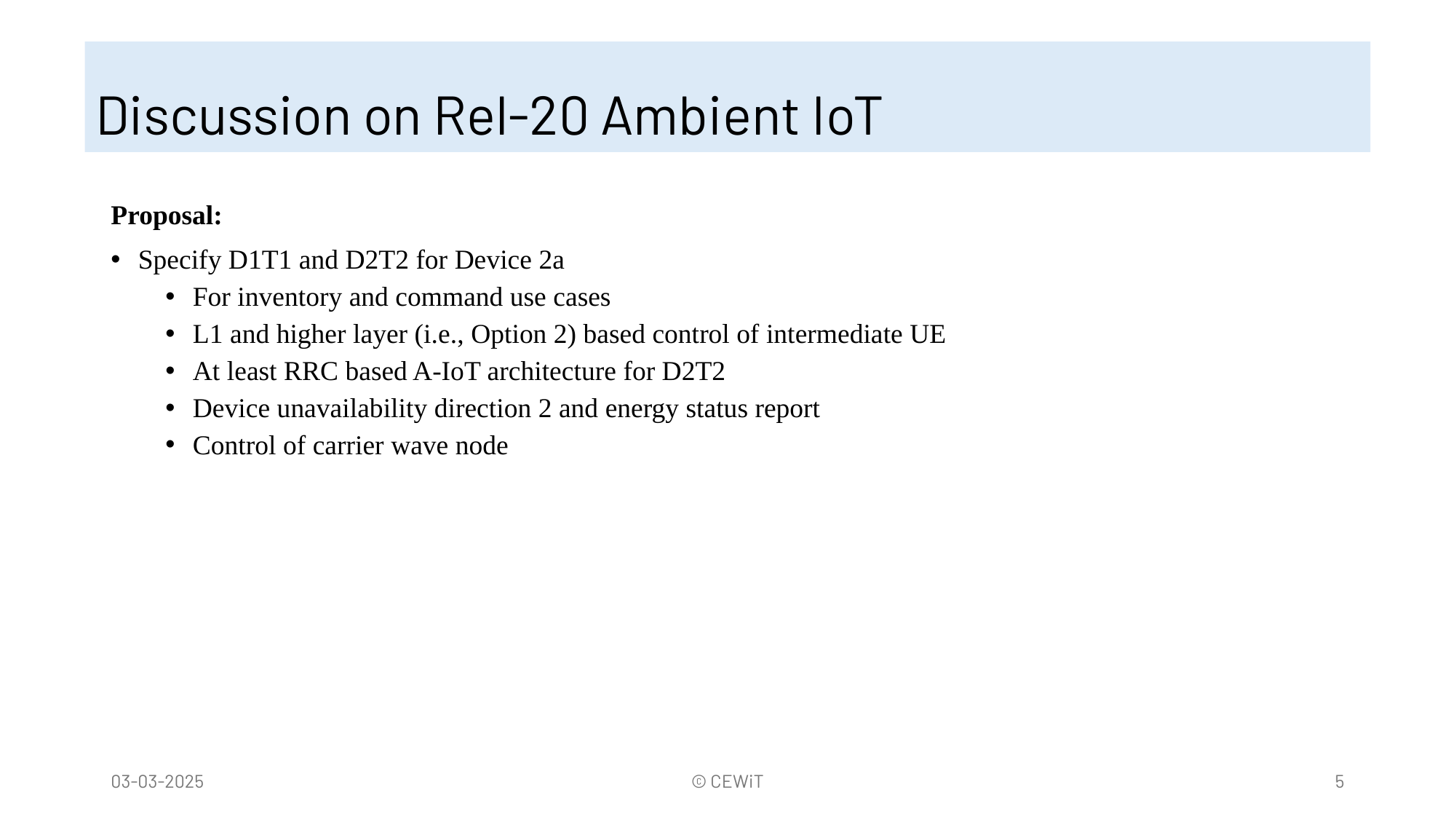

Discussion on Rel-20 Ambient IoT
Proposal:
Specify D1T1 and D2T2 for Device 2a
For inventory and command use cases
L1 and higher layer (i.e., Option 2) based control of intermediate UE
At least RRC based A-IoT architecture for D2T2
Device unavailability direction 2 and energy status report
Control of carrier wave node

03-03-2025
© CEWiT
5